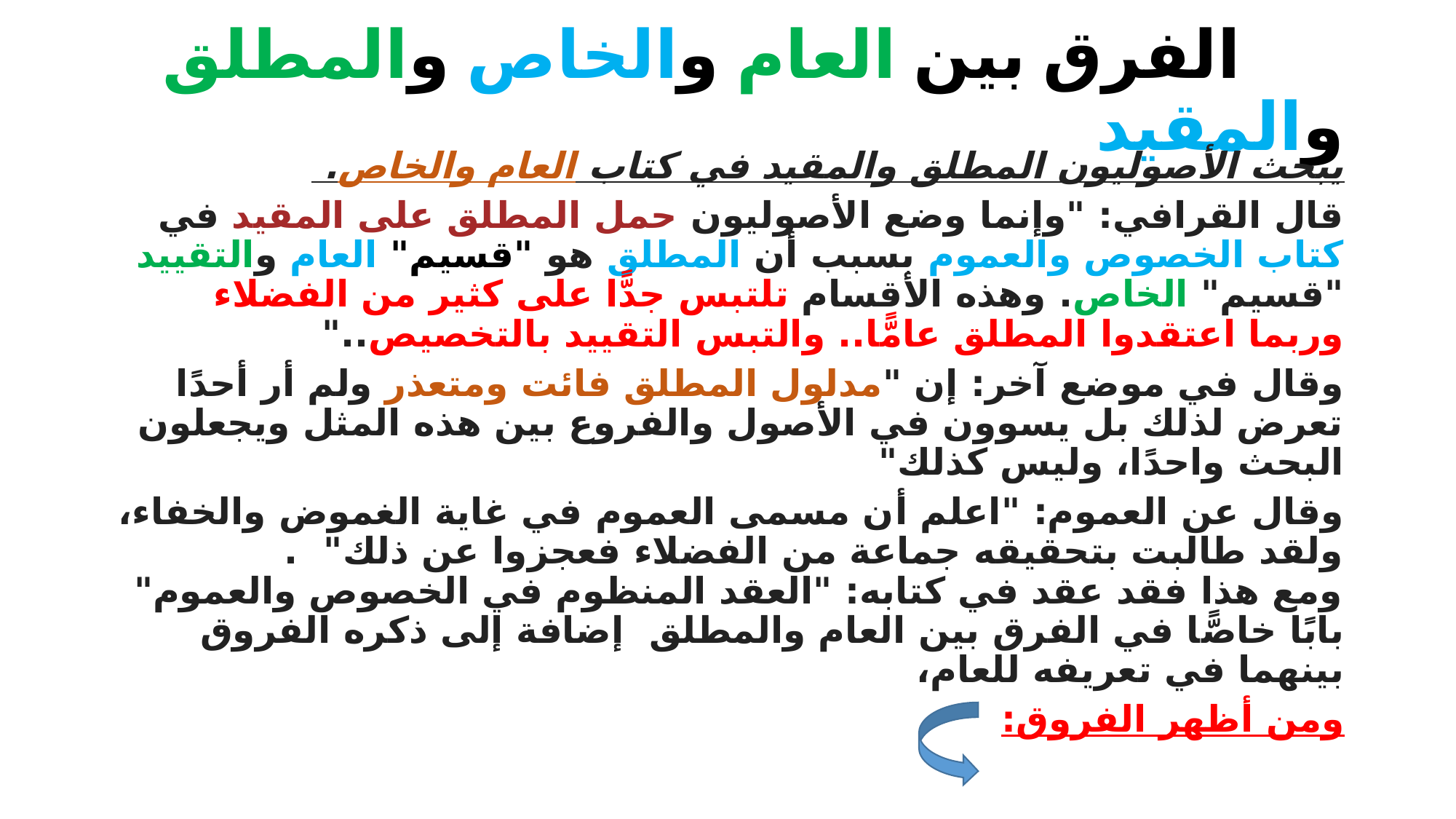

# الفرق بين العام والخاص والمطلق والمقيد
يبحث الأصوليون المطلق والمقيد في كتاب العام والخاص.
قال القرافي: "وإنما وضع الأصوليون حمل المطلق على المقيد في كتاب الخصوص والعموم بسبب أن المطلق هو "قسيم" العام والتقييد "قسيم" الخاص. وهذه الأقسام تلتبس جدًّا على كثير من الفضلاء وربما اعتقدوا المطلق عامًّا.. والتبس التقييد بالتخصيص.."
وقال في موضع آخر: إن "مدلول المطلق فائت ومتعذر ولم أر أحدًا تعرض لذلك بل يسوون في الأصول والفروع بين هذه المثل ويجعلون البحث واحدًا، وليس كذلك"
وقال عن العموم: "اعلم أن مسمى العموم في غاية الغموض والخفاء، ولقد طالبت بتحقيقه جماعة من الفضلاء فعجزوا عن ذلك"  .
ومع هذا فقد عقد في كتابه: "العقد المنظوم في الخصوص والعموم" بابًا خاصًّا في الفرق بين العام والمطلق  إضافة إلى ذكره الفروق بينهما في تعريفه للعام،
ومن أظهر الفروق: